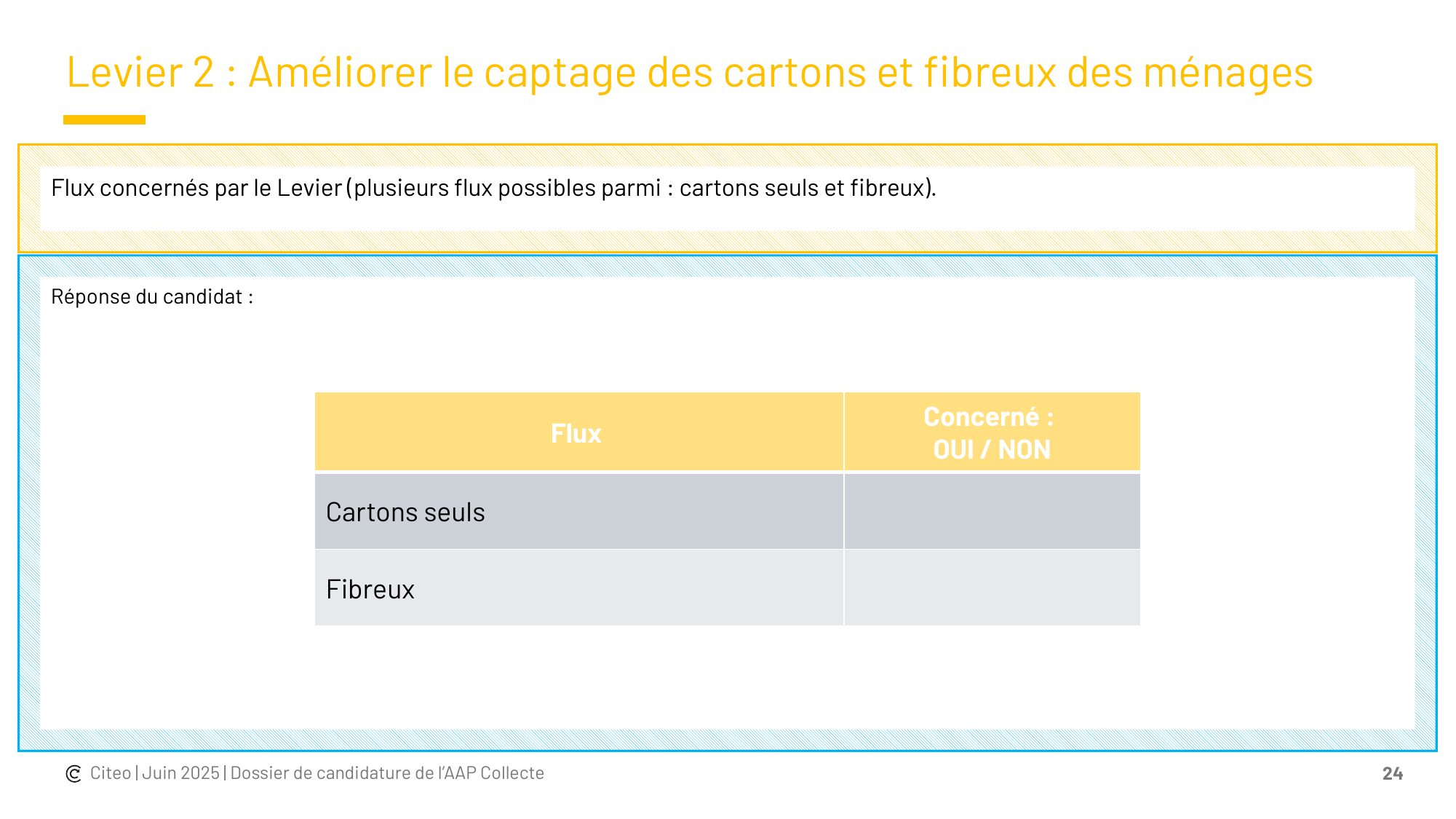

# Levier 2 : Améliorer le captage des cartons et fibreux des ménages

Flux concernés par le Levier (plusieurs flux possibles parmi : cartons seuls et fibreux).

Réponse du candidat :

| Flux | Concerné : OUI / NON |
| --- | --- |
| Cartons seuls |  |
| Fibreux |  |
Citeo | Juin 2025 | Dossier de candidature de l’AAP Collecte
24